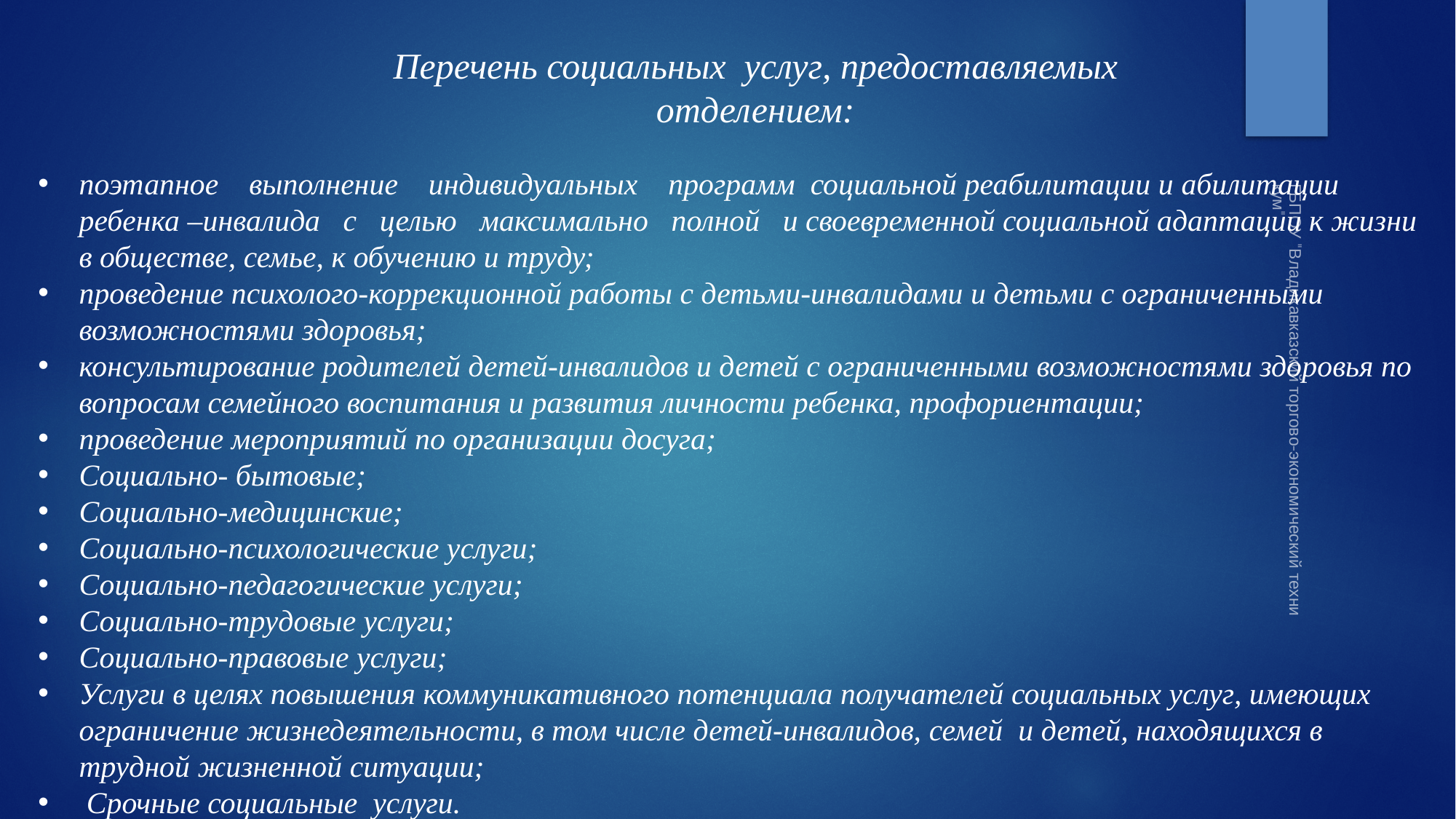

Перечень социальных  услуг, предоставляемых отделением:

поэтапное    выполнение    индивидуальных    программ  социальной реабилитации и абилитации  ребенка –инвалида   с   целью   максимально   полной   и своевременной социальной адаптации к жизни в обществе, семье, к обучению и труду;
проведение психолого-коррекционной работы с детьми-инвалидами и детьми с ограниченными возможностями здоровья;
консультирование родителей детей-инвалидов и детей с ограниченными возможностями здоровья по вопросам семейного воспитания и развития личности ребенка, профориентации;
проведение мероприятий по организации досуга;
Социально- бытовые;
Социально-медицинские;
Социально-психологические услуги;
Социально-педагогические услуги;
Социально-трудовые услуги;
Социально-правовые услуги;
Услуги в целях повышения коммуникативного потенциала получателей социальных услуг, имеющих ограничение жизнедеятельности, в том числе детей-инвалидов, семей  и детей, находящихся в трудной жизненной ситуации;
 Срочные социальные  услуги.

ГБПОУ "Владикавказский торгово-экономический техникум"